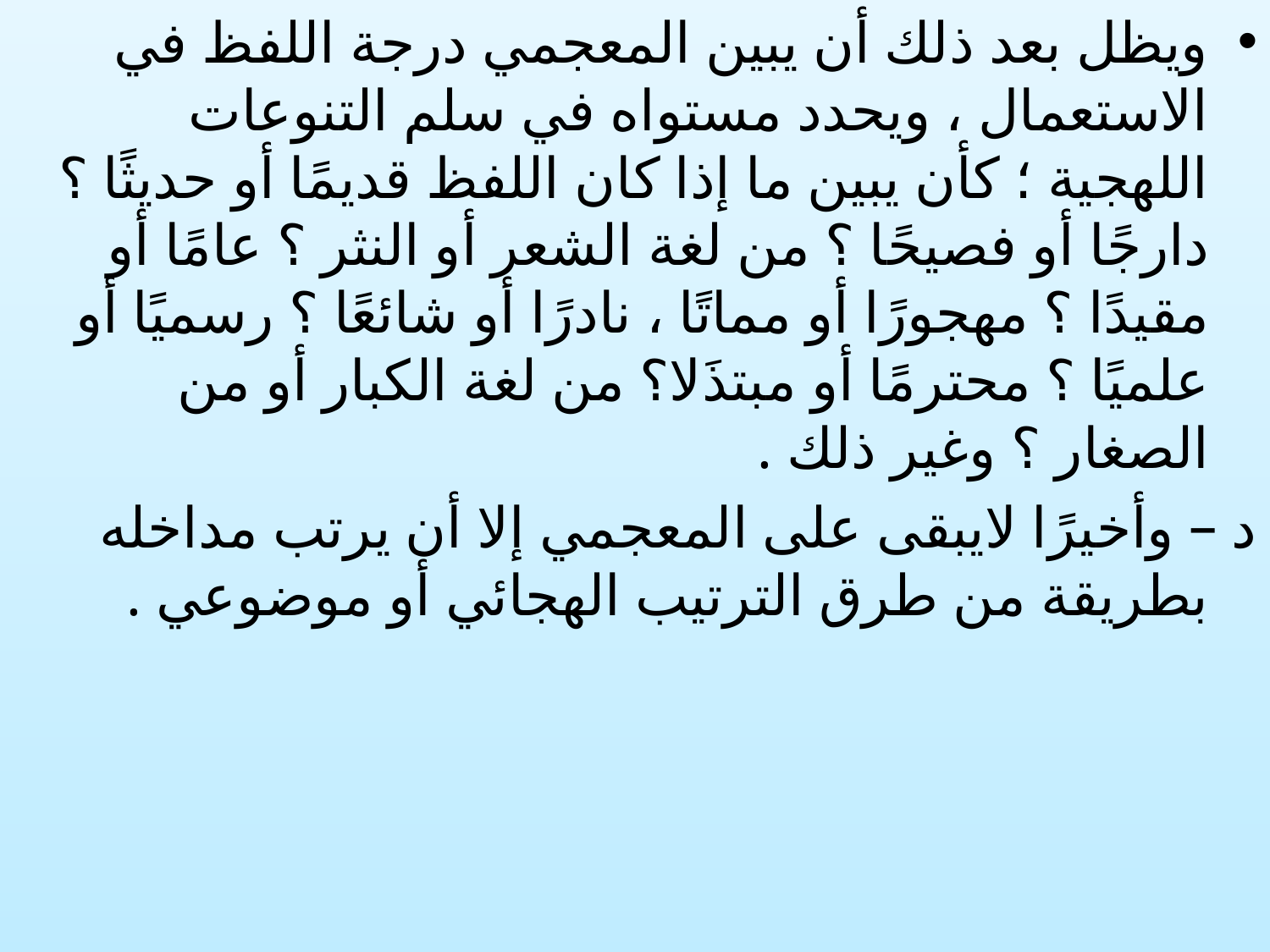

ويظل بعد ذلك أن يبين المعجمي درجة اللفظ في الاستعمال ، ويحدد مستواه في سلم التنوعات اللهجية ؛ كأن يبين ما إذا كان اللفظ قديمًا أو حديثًا ؟ دارجًا أو فصيحًا ؟ من لغة الشعر أو النثر ؟ عامًا أو مقيدًا ؟ مهجورًا أو مماتًا ، نادرًا أو شائعًا ؟ رسميًا أو علميًا ؟ محترمًا أو مبتذَلا؟ من لغة الكبار أو من الصغار ؟ وغير ذلك .
د – وأخيرًا لايبقى على المعجمي إلا أن يرتب مداخله بطريقة من طرق الترتيب الهجائي أو موضوعي .